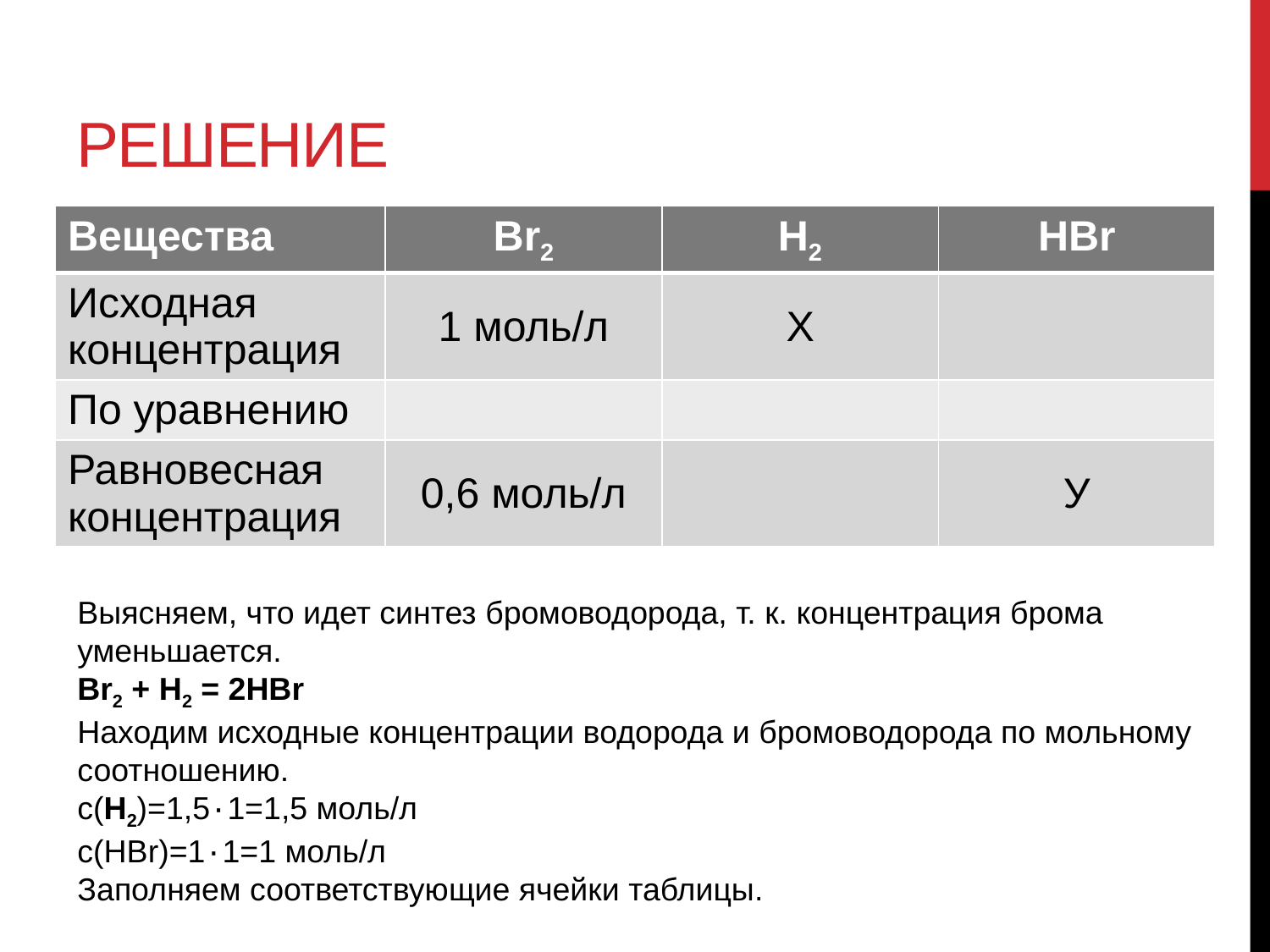

# решение
| Вещества | Br2 | Н2 | НBr |
| --- | --- | --- | --- |
| Исходная концентрация | 1 моль/л | Х |  |
| По уравнению |  |  |  |
| Равновесная концентрация | 0,6 моль/л |  | У |
Выясняем, что идет синтез бромоводорода, т. к. концентрация брома уменьшается.
Br2 + Н2 = 2HBr
Находим исходные концентрации водорода и бромоводорода по мольному соотношению.
с(Н2)=1,5٠1=1,5 моль/л
с(HBr)=1٠1=1 моль/л
Заполняем соответствующие ячейки таблицы.